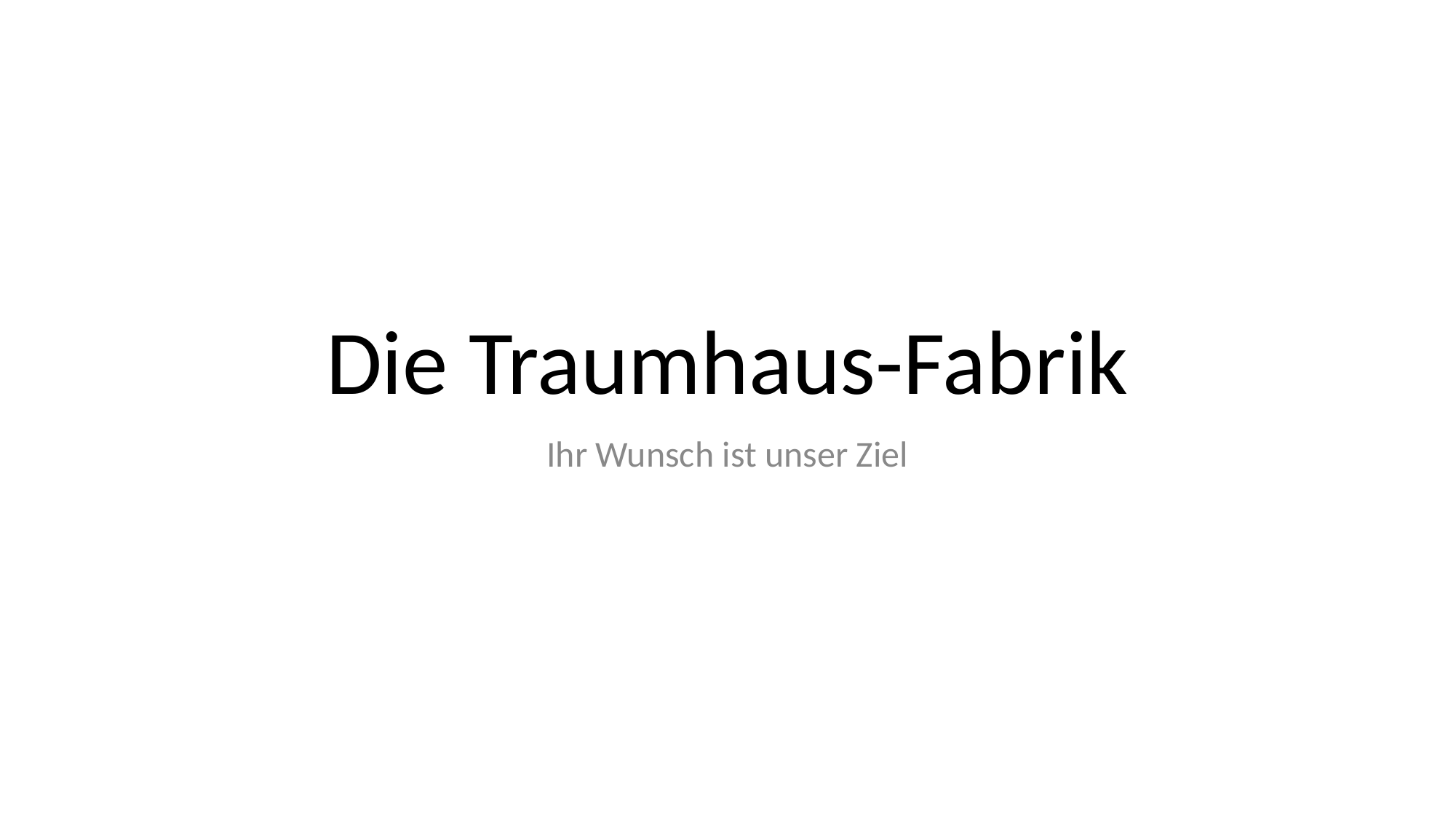

# Die Traumhaus-Fabrik
Ihr Wunsch ist unser Ziel